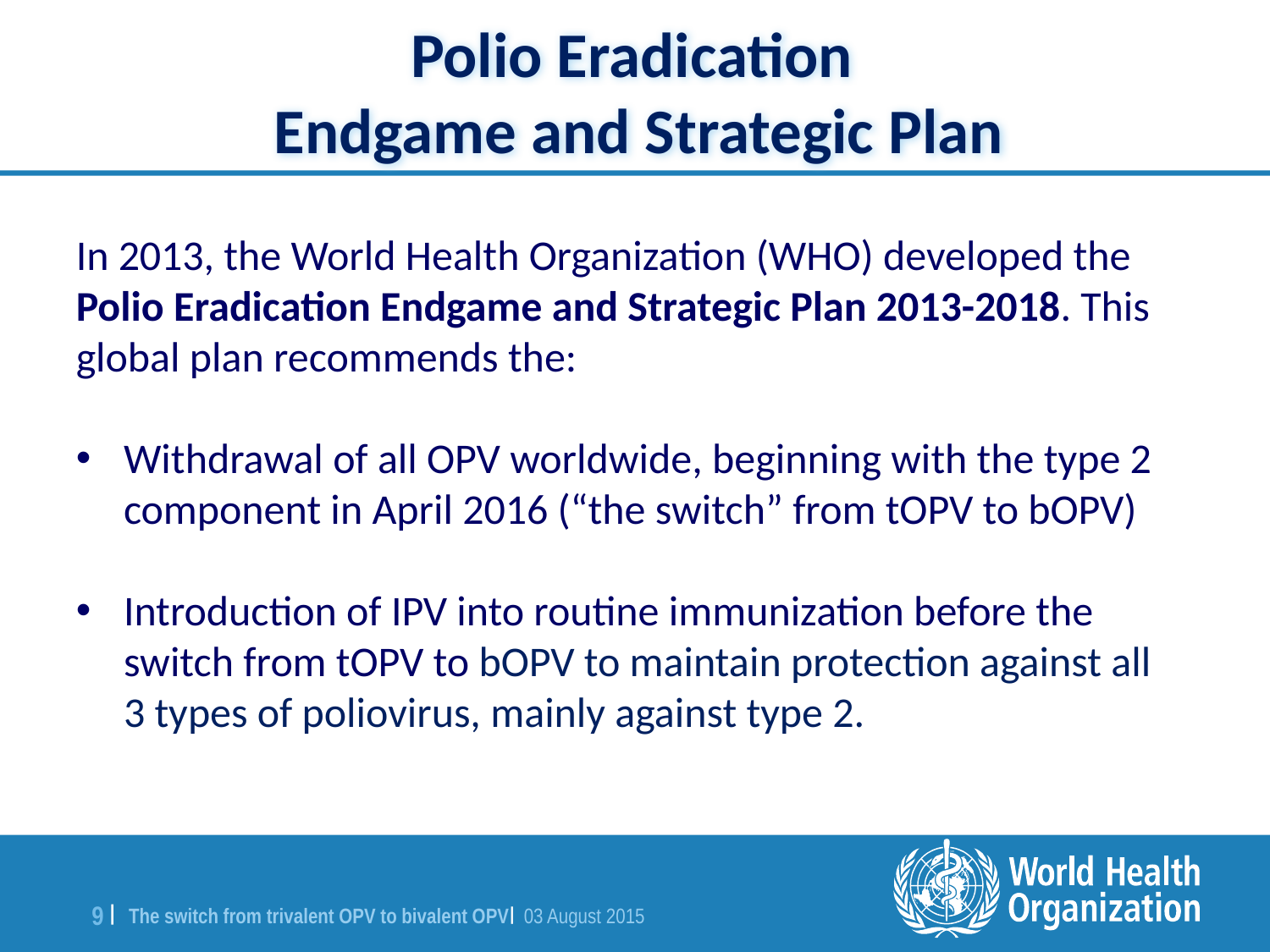

Polio Eradication
Endgame and Strategic Plan

In 2013, the World Health Organization (WHO) developed the Polio Eradication Endgame and Strategic Plan 2013-2018. This global plan recommends the:
Withdrawal of all OPV worldwide, beginning with the type 2 component in April 2016 (“the switch” from tOPV to bOPV)
Introduction of IPV into routine immunization before the switch from tOPV to bOPV to maintain protection against all 3 types of poliovirus, mainly against type 2.